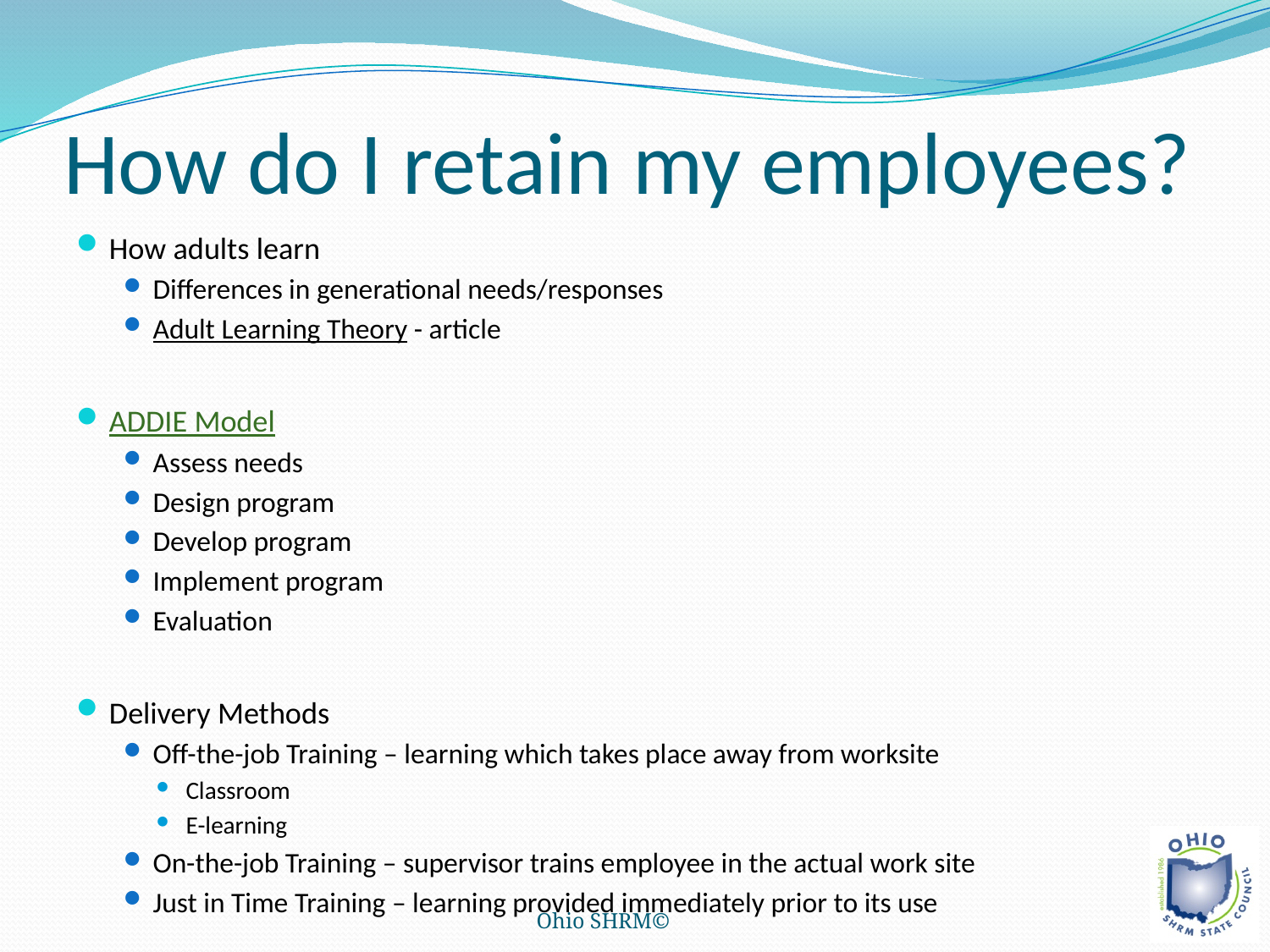

# How do I retain my employees?
How adults learn
Differences in generational needs/responses
Adult Learning Theory - article

ADDIE Model
Assess needs
Design program
Develop program
Implement program
Evaluation

Delivery Methods
Off-the-job Training – learning which takes place away from worksite
Classroom
E-learning
On-the-job Training – supervisor trains employee in the actual work site
Just in Time Training – learning provided immediately prior to its use

Ohio SHRM©